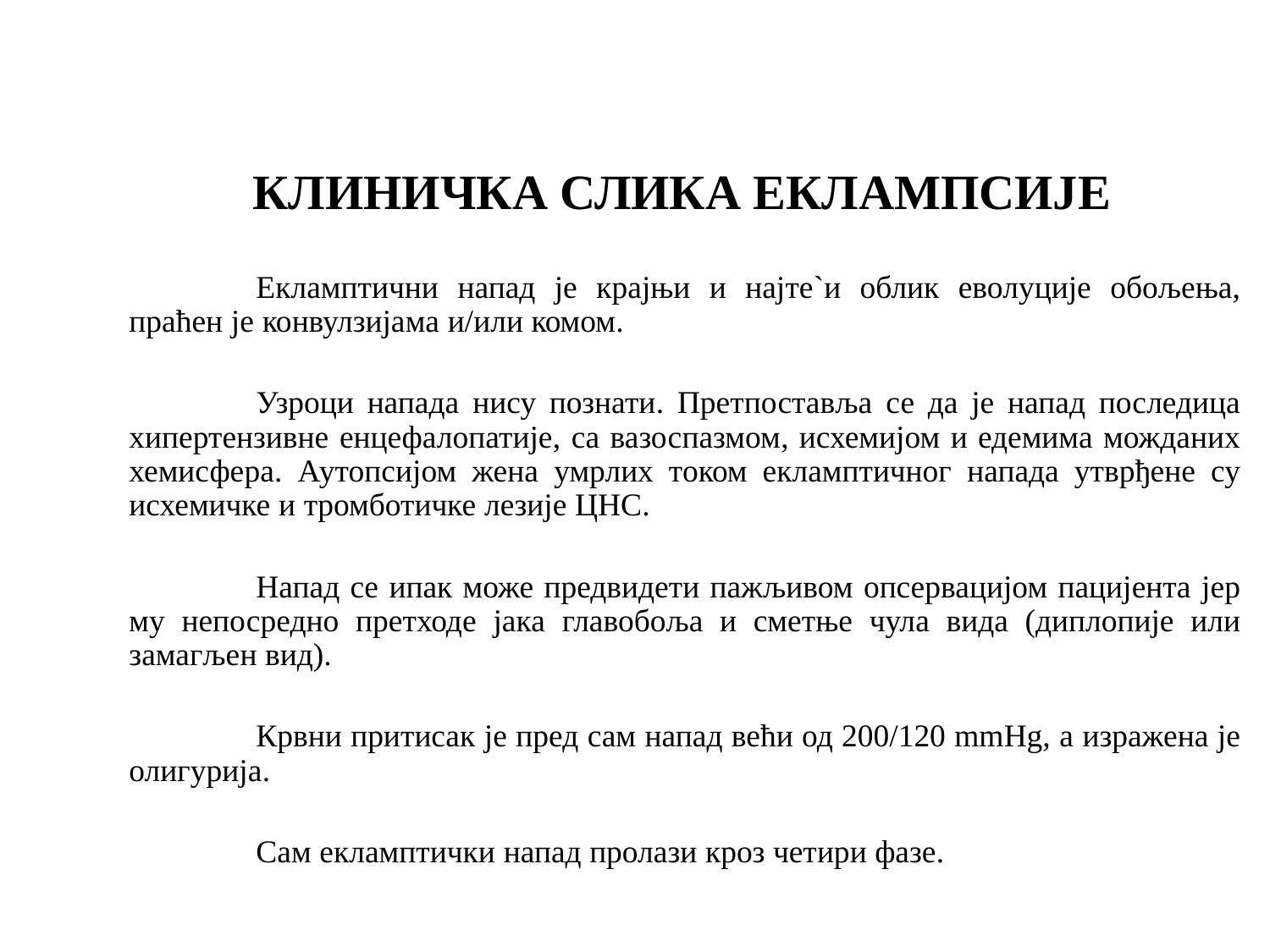

# КЛИНИЧКА СЛИКА ЕКЛАМПСИЈЕ
	Екламптични напад је крајњи и најте`и облик еволуције обољења, праћен је конвулзијама и/или комом.

	Узроци напада нису познати. Претпоставља се да је напад последица хипертензивне енцефалопатије, са вазоспазмом, исхемијом и едемима можданих хемисфера. Аутопсијом жена умрлих током екламптичног напада утврђене су исхемичке и тромботичке лезије ЦНС.

	Напад се ипак може предвидети пажљивом опсервацијом пацијента јер му непосредно претходе јака главобоља и сметње чула вида (диплопије или замагљен вид).

	Крвни притисак је пред сам напад већи од 200/120 mmHg, а изражена је олигурија.

	Сам екламптички напад пролази кроз четири фазе.